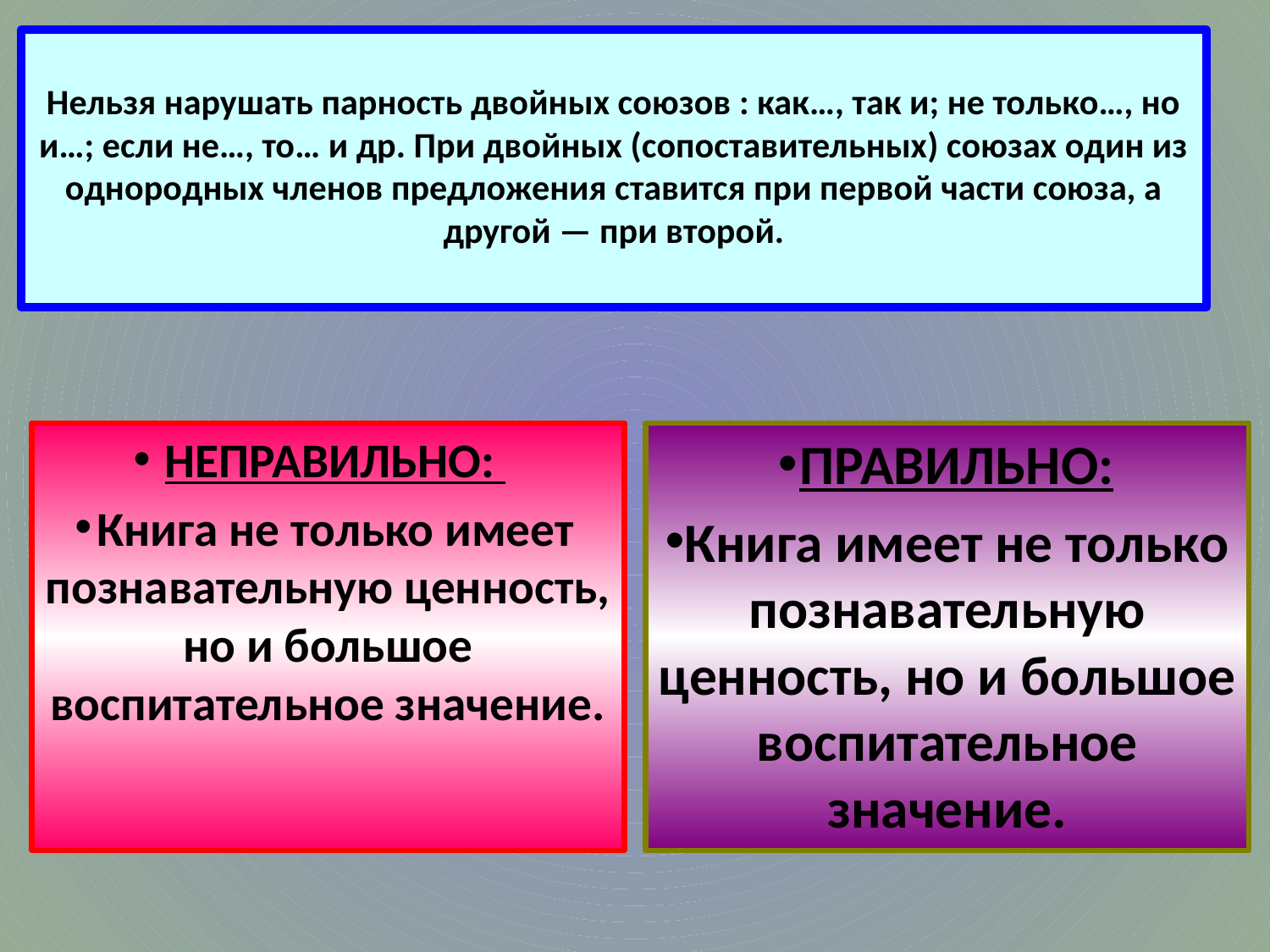

# Нельзя нарушать парность двойных союзов : как…, так и; не только…, но и…; если не…, то… и др. При двойных (сопоставительных) союзах один из однородных членов предложения ставится при первой части союза, а другой — при второй.
НЕПРАВИЛЬНО:
Книга не только имеет познавательную ценность, но и большое воспитательное значение.

ПРАВИЛЬНО:
Книга имеет не только познавательную ценность, но и большое воспитательное значение.